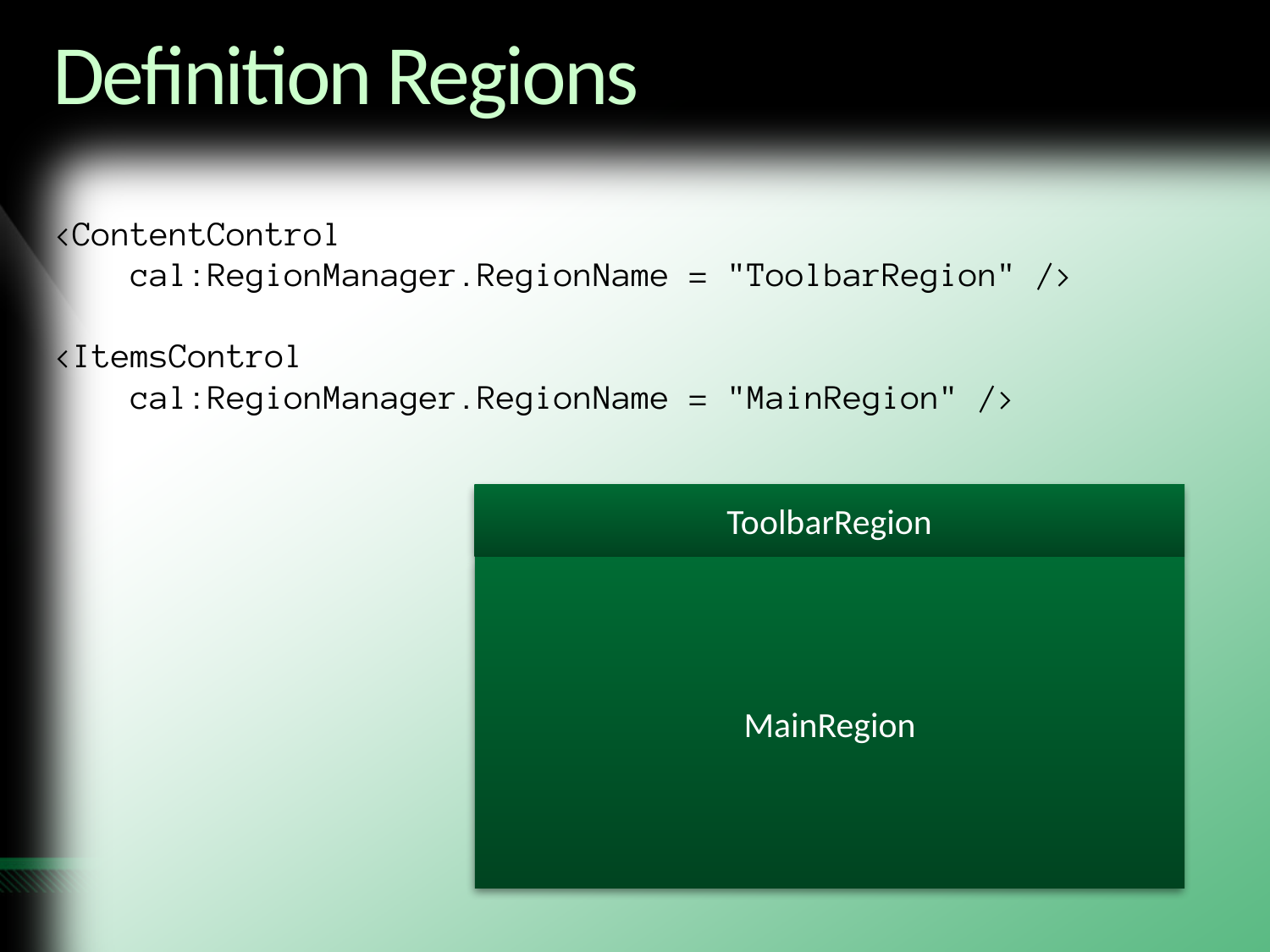

# Definition Regions
<ContentControl
    cal:RegionManager.RegionName = "ToolbarRegion" />

<ItemsControl
    cal:RegionManager.RegionName = "MainRegion" />
ToolbarRegion
MainRegion